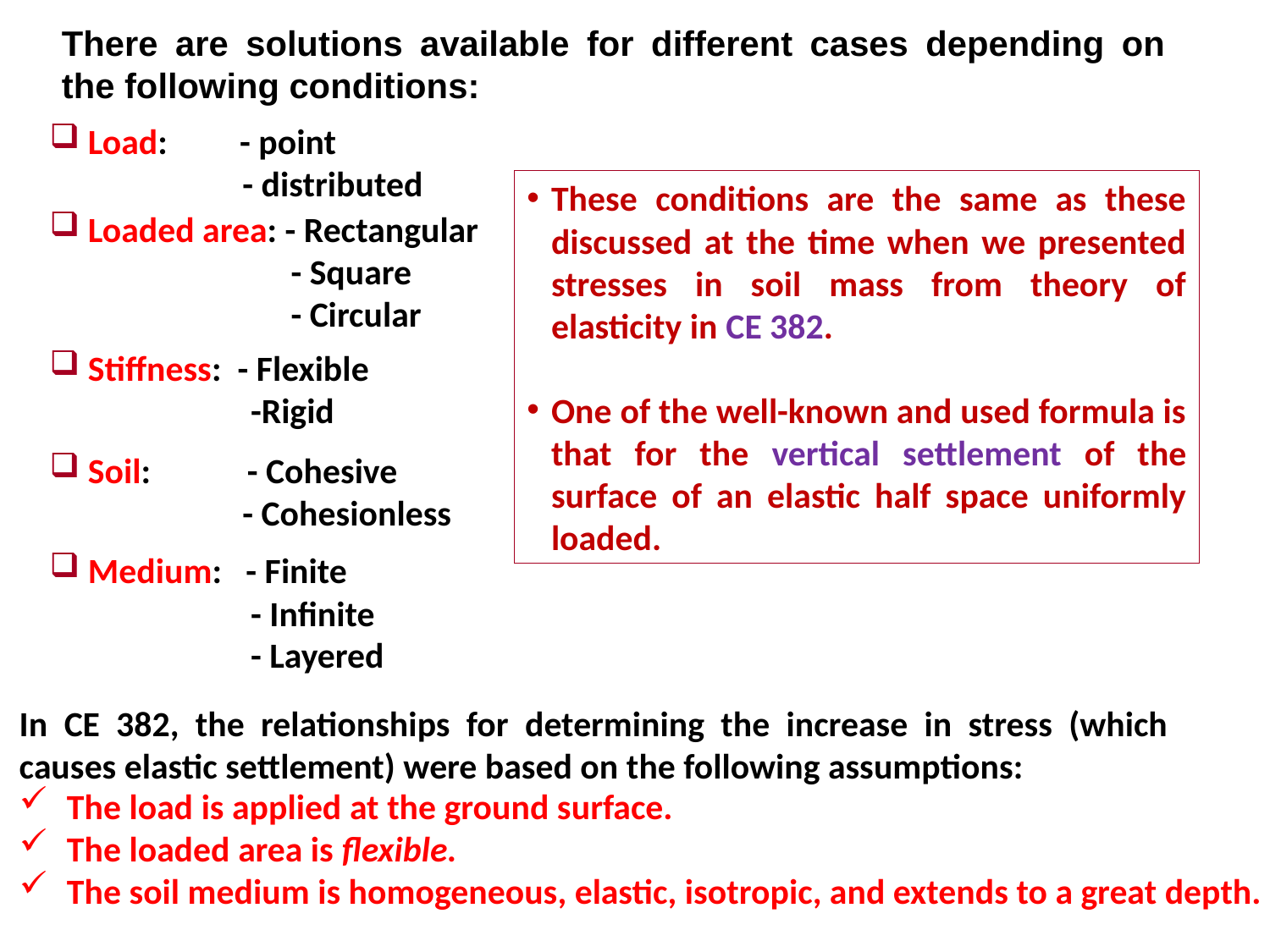

There are solutions available for different cases depending on the following conditions:
 Load:         - point
                        - distributed
These conditions are the same as these discussed at the time when we presented stresses in soil mass from theory of elasticity in CE 382.

One of the well-known and used formula is that for the vertical settlement of the surface of an elastic half space uniformly loaded.
 Loaded area: - Rectangular
                              - Square
                              - Circular
 Stiffness:  - Flexible
                         -Rigid
 Soil:            - Cohesive
                        - Cohesionless

 Medium:   - Finite
                         - Infinite
                         - Layered
In CE 382, the relationships for determining the increase in stress (which causes elastic settlement) were based on the following assumptions:
The load is applied at the ground surface.
The loaded area is flexible.
The soil medium is homogeneous, elastic, isotropic, and extends to a great depth.